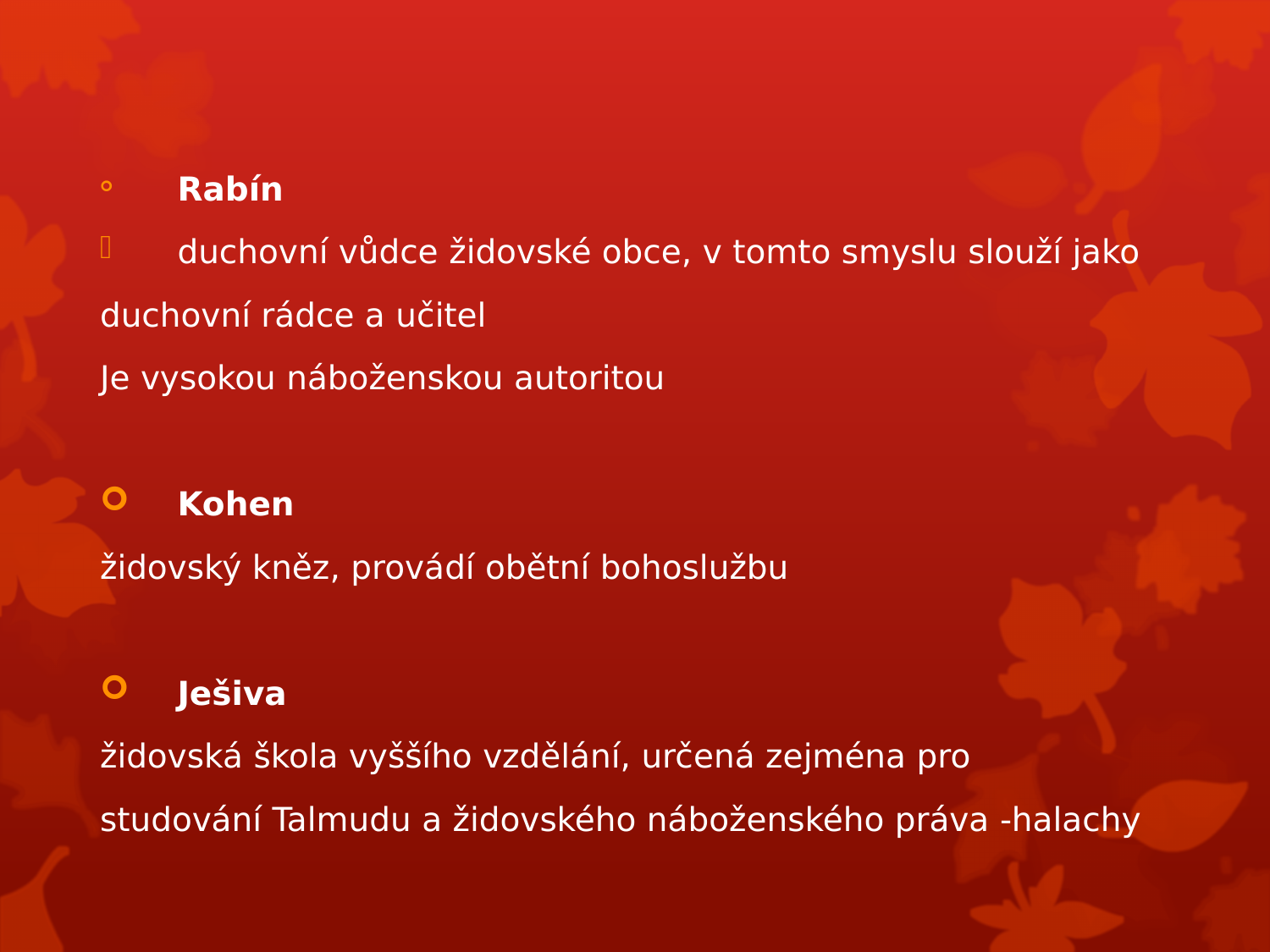

Rabín
duchovní vůdce židovské obce, v tomto smyslu slouží jako
duchovní rádce a učitel
Je vysokou náboženskou autoritou

Kohen
židovský kněz, provádí obětní bohoslužbu

Ješiva
židovská škola vyššího vzdělání, určená zejména pro
studování Talmudu a židovského náboženského práva -halachy